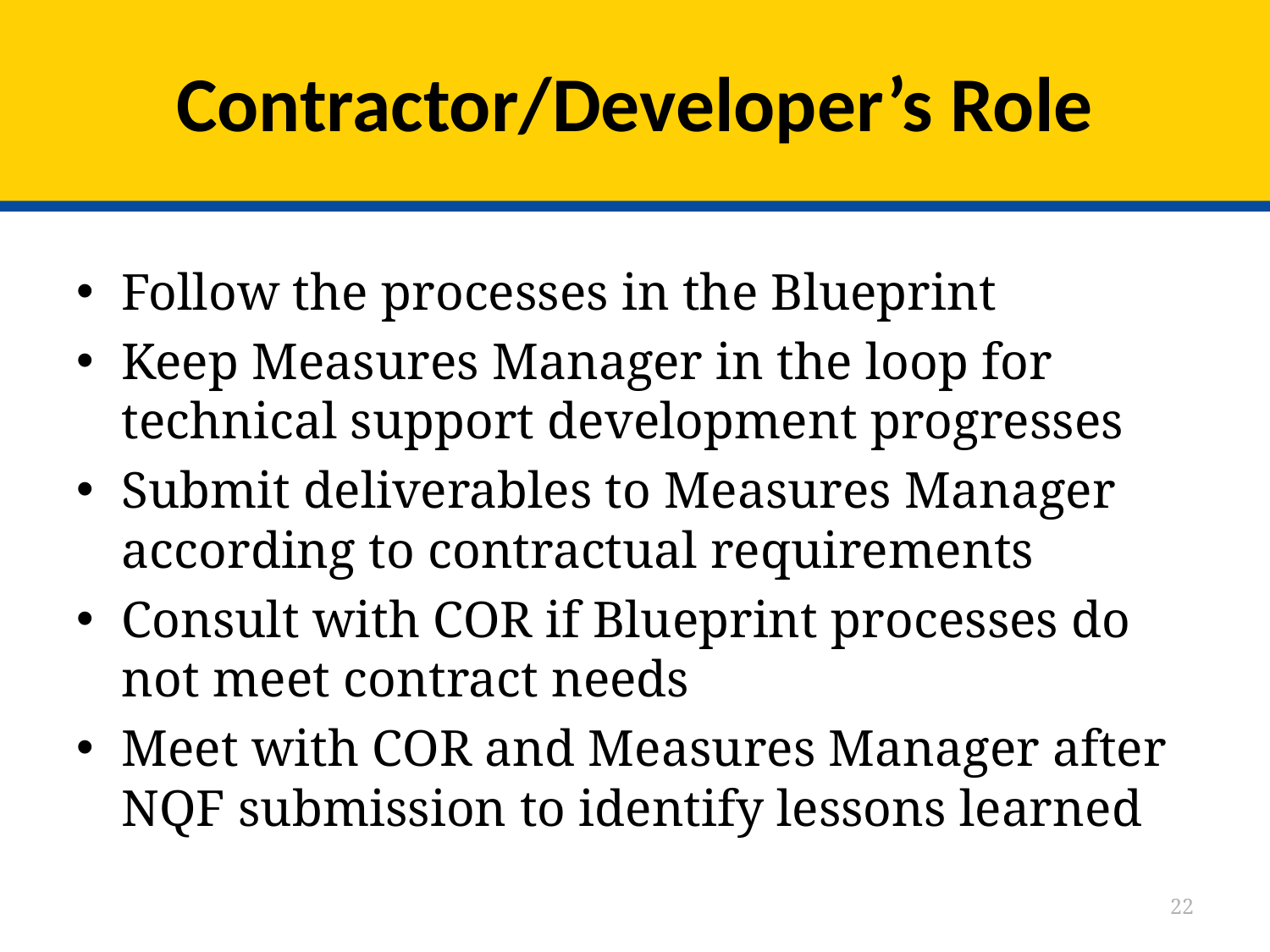

# Contractor/Developer’s Role
Follow the processes in the Blueprint
Keep Measures Manager in the loop for technical support development progresses
Submit deliverables to Measures Manager according to contractual requirements
Consult with COR if Blueprint processes do not meet contract needs
Meet with COR and Measures Manager after NQF submission to identify lessons learned
22